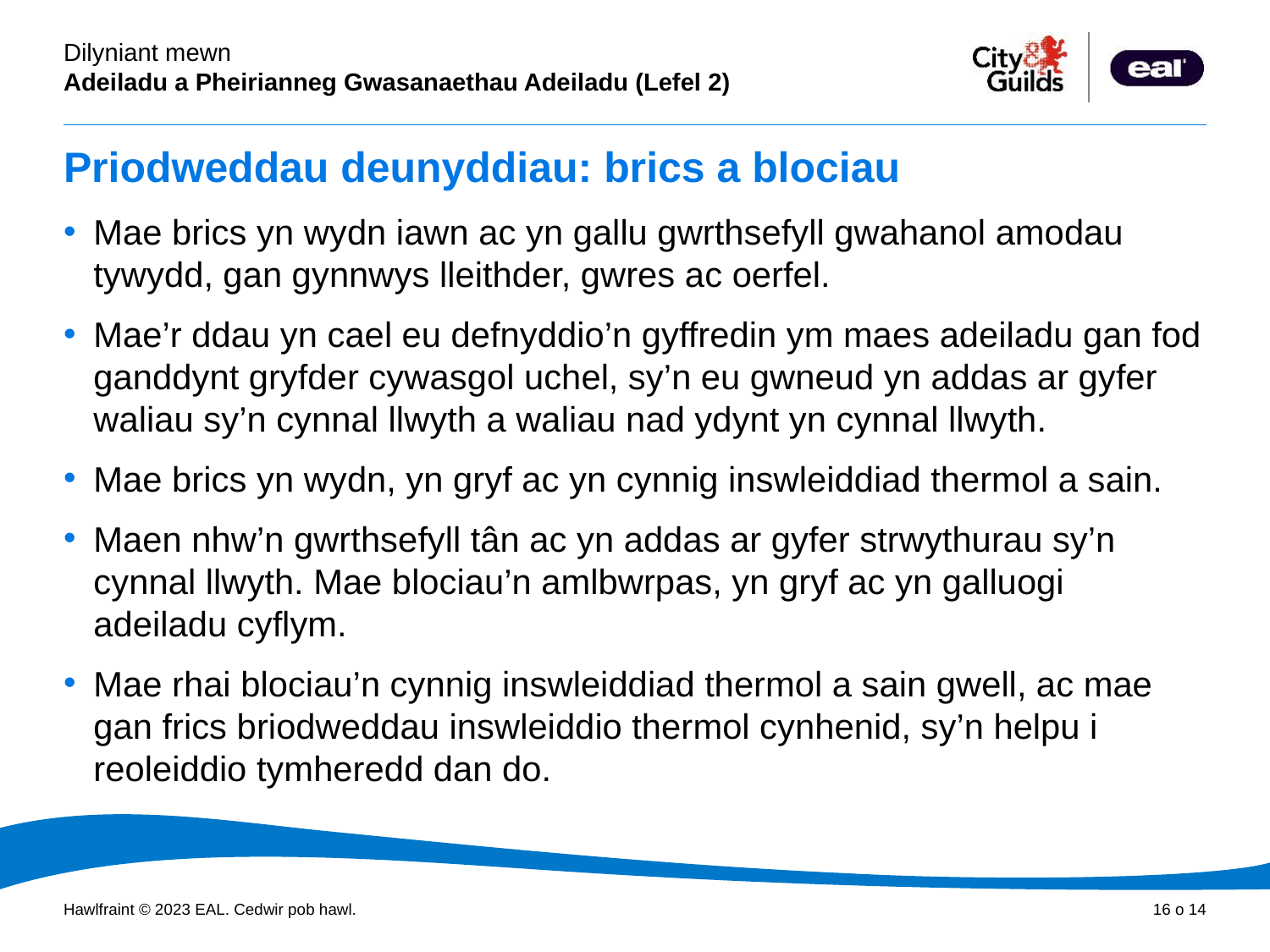

# Priodweddau deunyddiau: brics a blociau
Mae brics yn wydn iawn ac yn gallu gwrthsefyll gwahanol amodau tywydd, gan gynnwys lleithder, gwres ac oerfel.
Mae’r ddau yn cael eu defnyddio’n gyffredin ym maes adeiladu gan fod ganddynt gryfder cywasgol uchel, sy’n eu gwneud yn addas ar gyfer waliau sy’n cynnal llwyth a waliau nad ydynt yn cynnal llwyth.
Mae brics yn wydn, yn gryf ac yn cynnig inswleiddiad thermol a sain.
Maen nhw’n gwrthsefyll tân ac yn addas ar gyfer strwythurau sy’n cynnal llwyth. Mae blociau’n amlbwrpas, yn gryf ac yn galluogi adeiladu cyflym.
Mae rhai blociau’n cynnig inswleiddiad thermol a sain gwell, ac mae gan frics briodweddau inswleiddio thermol cynhenid, sy’n helpu i reoleiddio tymheredd dan do.